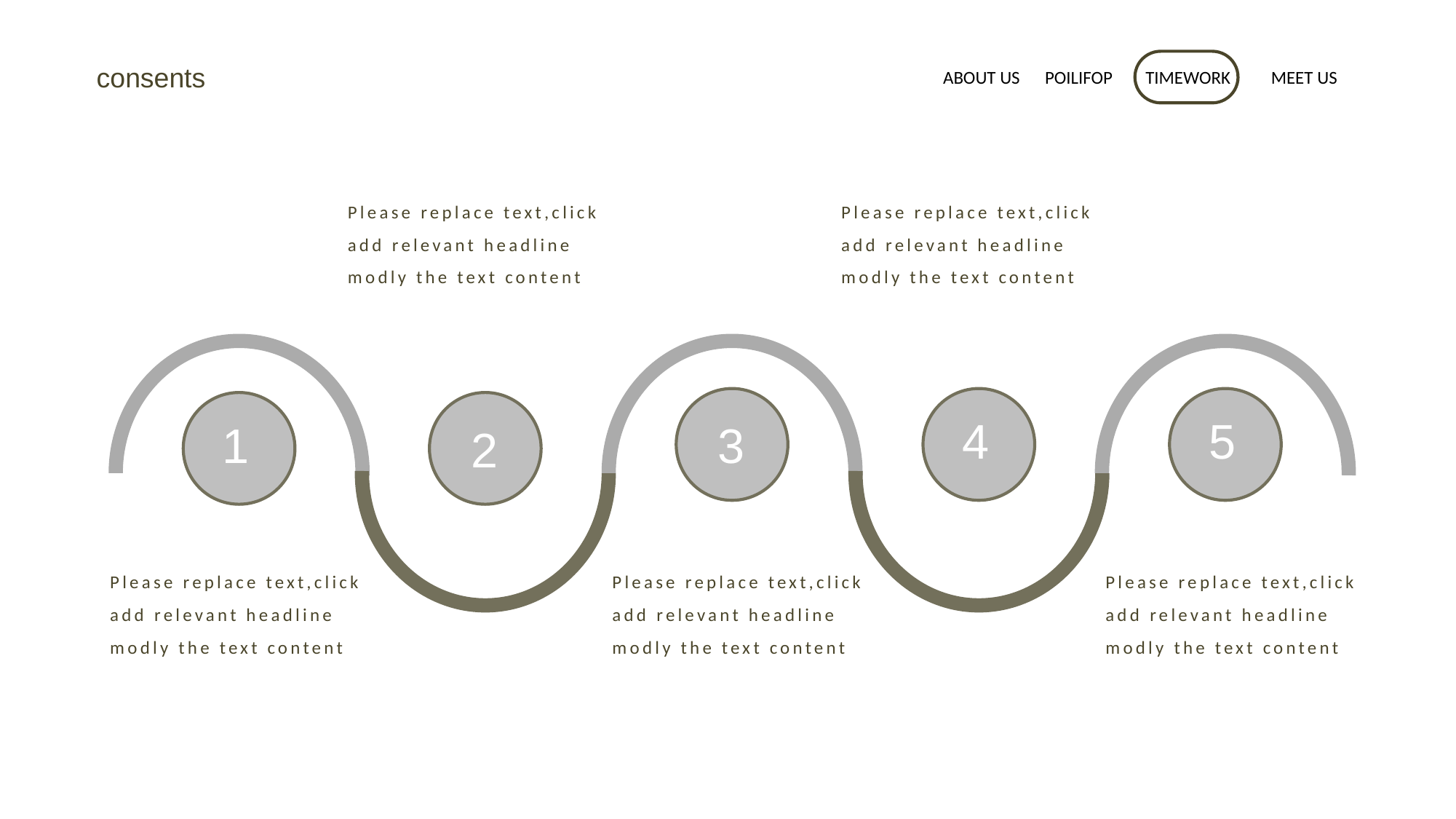

consents
ABOUT US
POILIFOP
TIMEWORK
MEET US

Please replace text,click add relevant headline modly the text content

Please replace text,click add relevant headline modly the text content

4
5
1
3
2

Please replace text,click add relevant headline modly the text content

Please replace text,click add relevant headline modly the text content

Please replace text,click add relevant headline modly the text content